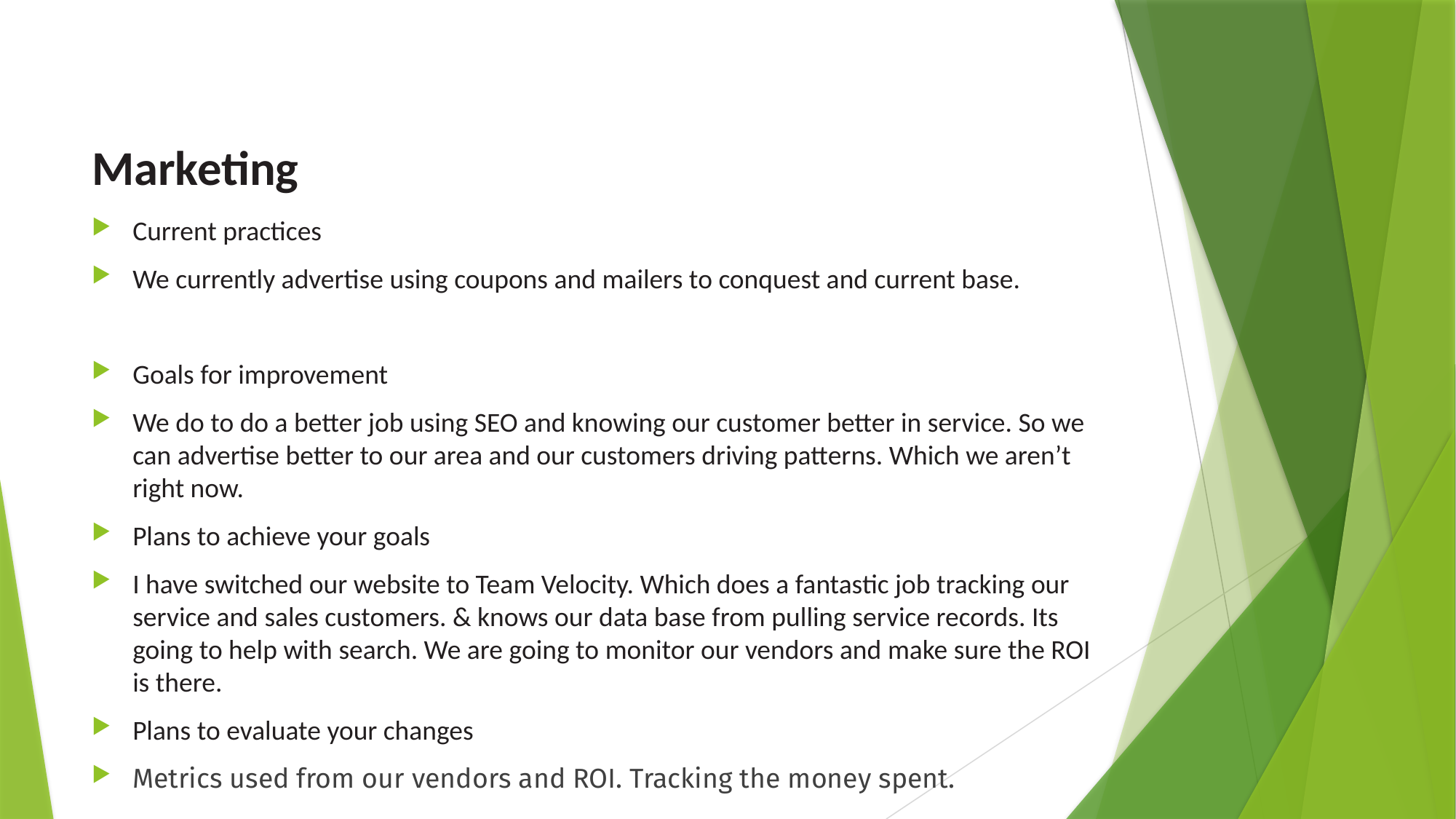

# Marketing

Current practices
We currently advertise using coupons and mailers to conquest and current base.

Goals for improvement
We do to do a better job using SEO and knowing our customer better in service. So we can advertise better to our area and our customers driving patterns. Which we aren’t right now.
Plans to achieve your goals
I have switched our website to Team Velocity. Which does a fantastic job tracking our service and sales customers. & knows our data base from pulling service records. Its going to help with search. We are going to monitor our vendors and make sure the ROI is there.
Plans to evaluate your changes
Metrics used from our vendors and ROI. Tracking the money spent.